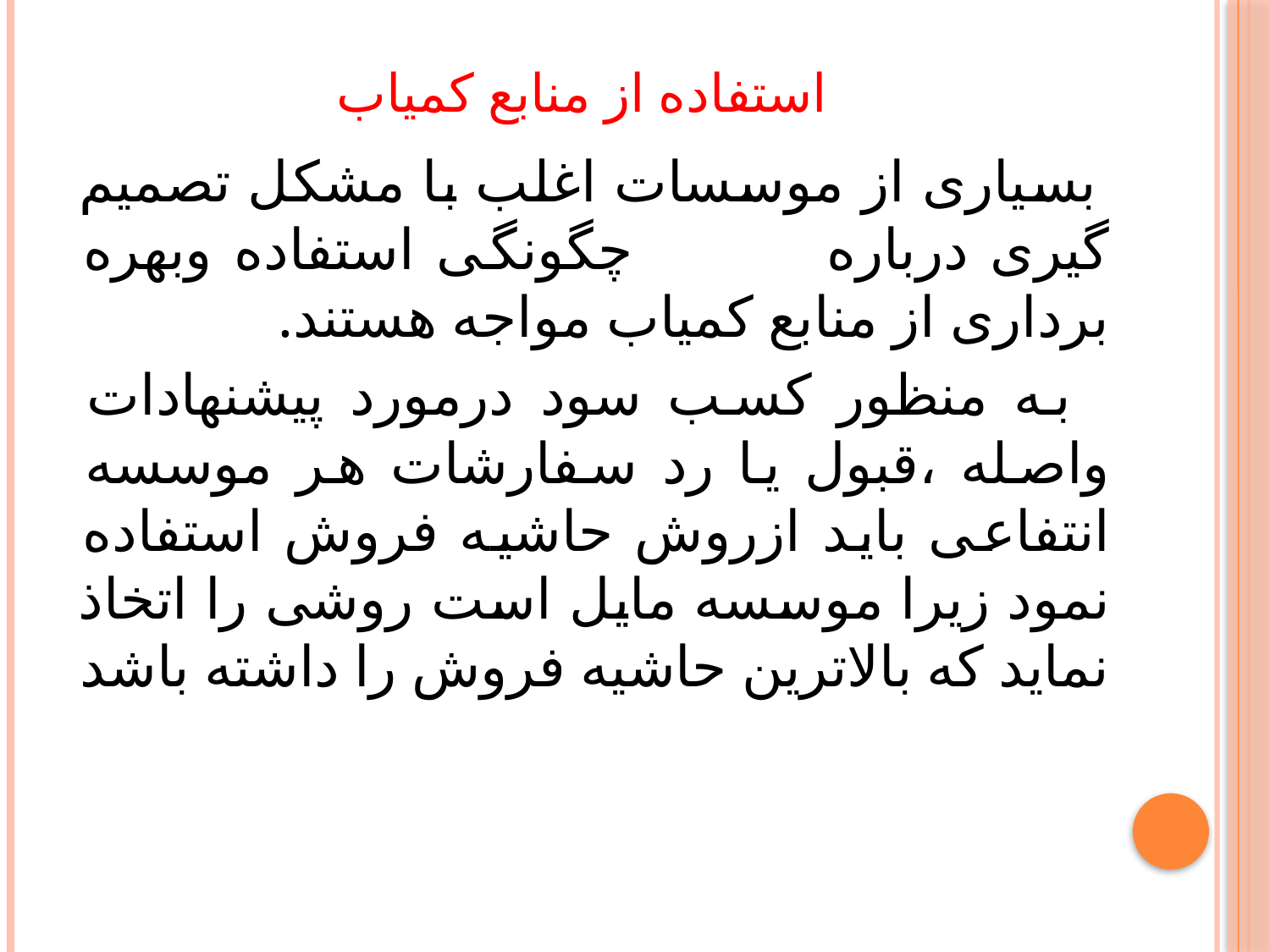

# استفاده از منابع کمیاب
   بسیاری از موسسات اغلب با مشکل تصمیم گیری درباره         چگونگی استفاده وبهره برداری از منابع کمیاب مواجه هستند.
   به منظور کسب سود درمورد پیشنهادات واصله ،قبول یا رد سفارشات هر موسسه انتفاعی باید ازروش حاشیه فروش استفاده نمود زیرا موسسه مایل است روشی را اتخاذ نماید که بالاترین حاشیه فروش را داشته باشد